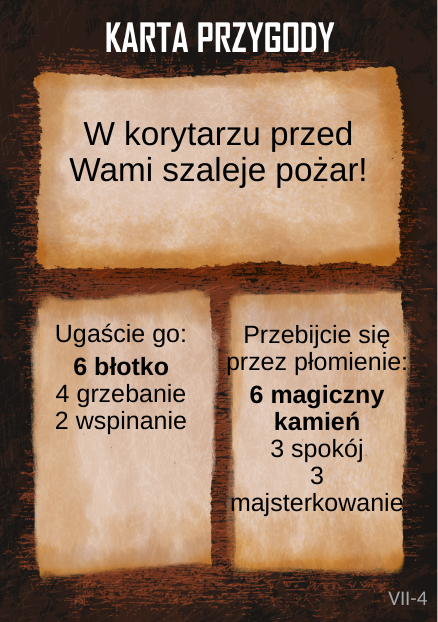

# W korytarzu przed Wami szaleje pożar!
Ugaście go:
6 błotko
4 grzebanie
2 wspinanie
Przebijcie się przez płomienie:
6 magiczny kamień
3 spokój
3 majsterkowanie
VII-4